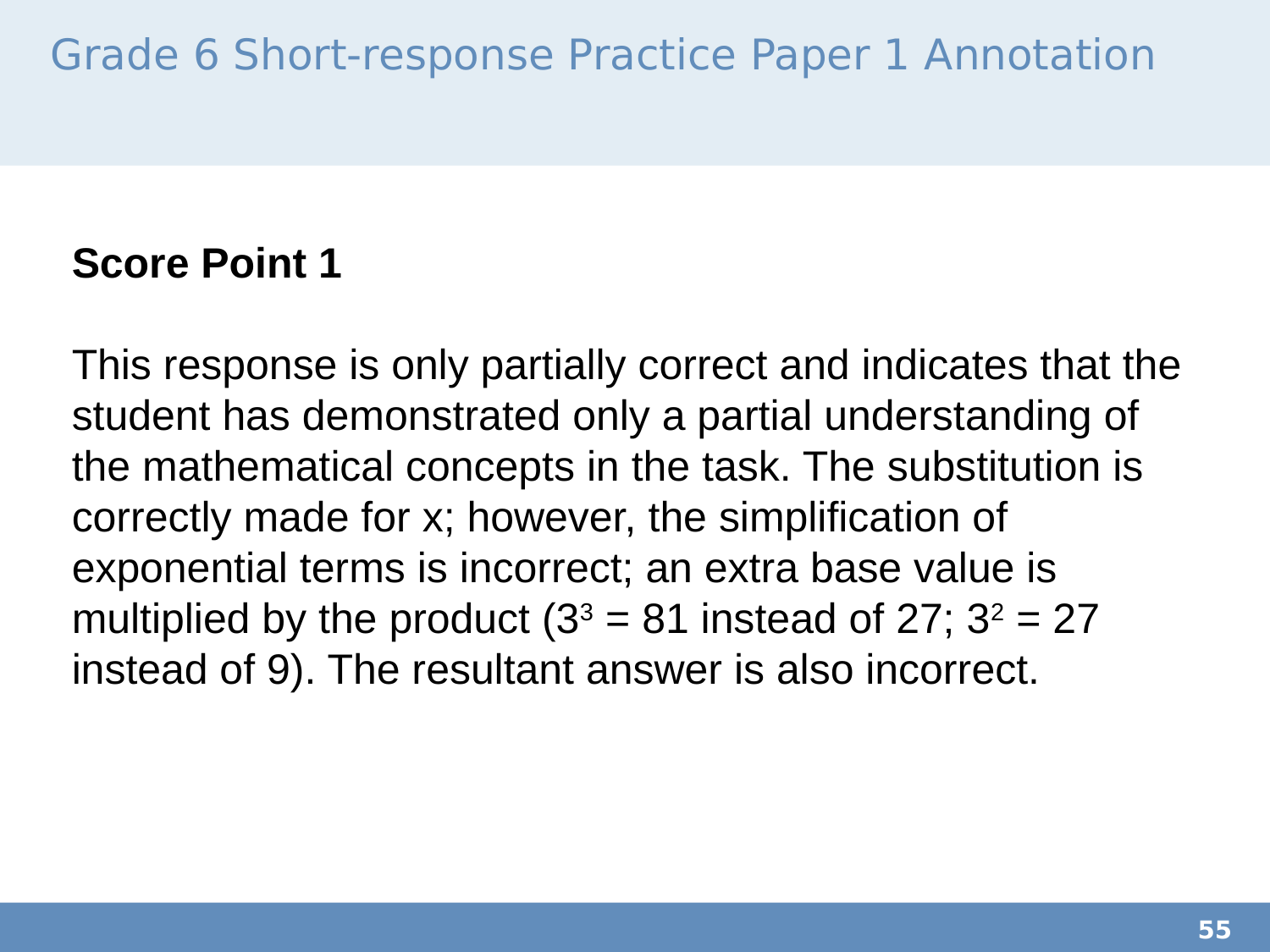

# Grade 6 Short-response Practice Paper 1 Annotation

Score Point 1

This response is only partially correct and indicates that the student has demonstrated only a partial understanding of the mathematical concepts in the task. The substitution is correctly made for x; however, the simplification of exponential terms is incorrect; an extra base value is multiplied by the product (33 = 81 instead of 27; 32 = 27 instead of 9). The resultant answer is also incorrect.
55